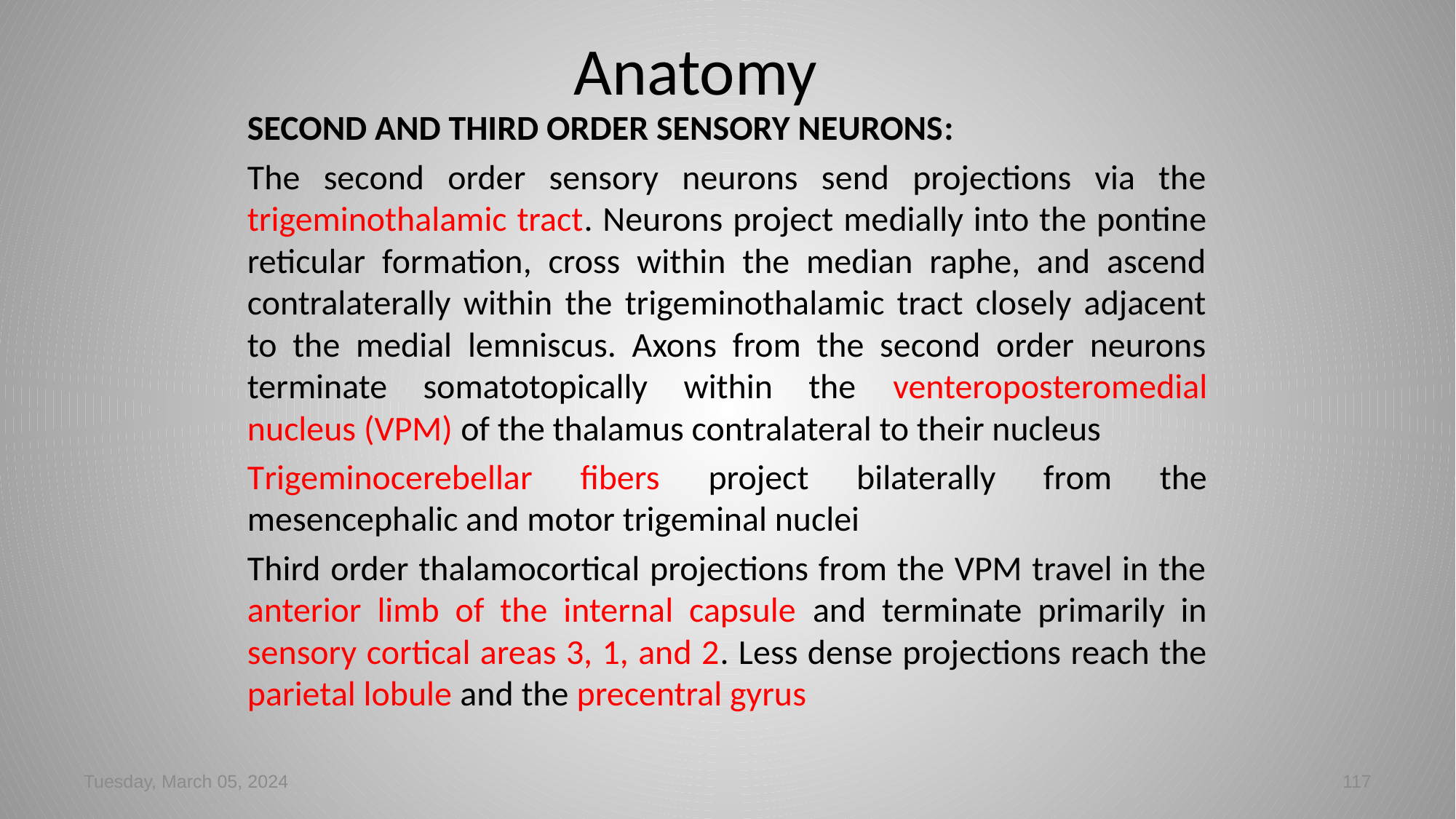

# Anatomy
SECOND AND THIRD ORDER SENSORY NEURONS:
The second order sensory neurons send projections via the trigeminothalamic tract. Neurons project medially into the pontine reticular formation, cross within the median raphe, and ascend contralaterally within the trigeminothalamic tract closely adjacent to the medial lemniscus. Axons from the second order neurons terminate somatotopically within the venteroposteromedial nucleus (VPM) of the thalamus contralateral to their nucleus
Trigeminocerebellar fibers project bilaterally from the mesencephalic and motor trigeminal nuclei
Third order thalamocortical projections from the VPM travel in the anterior limb of the internal capsule and terminate primarily in sensory cortical areas 3, 1, and 2. Less dense projections reach the parietal lobule and the precentral gyrus
Tuesday, March 05, 2024
117